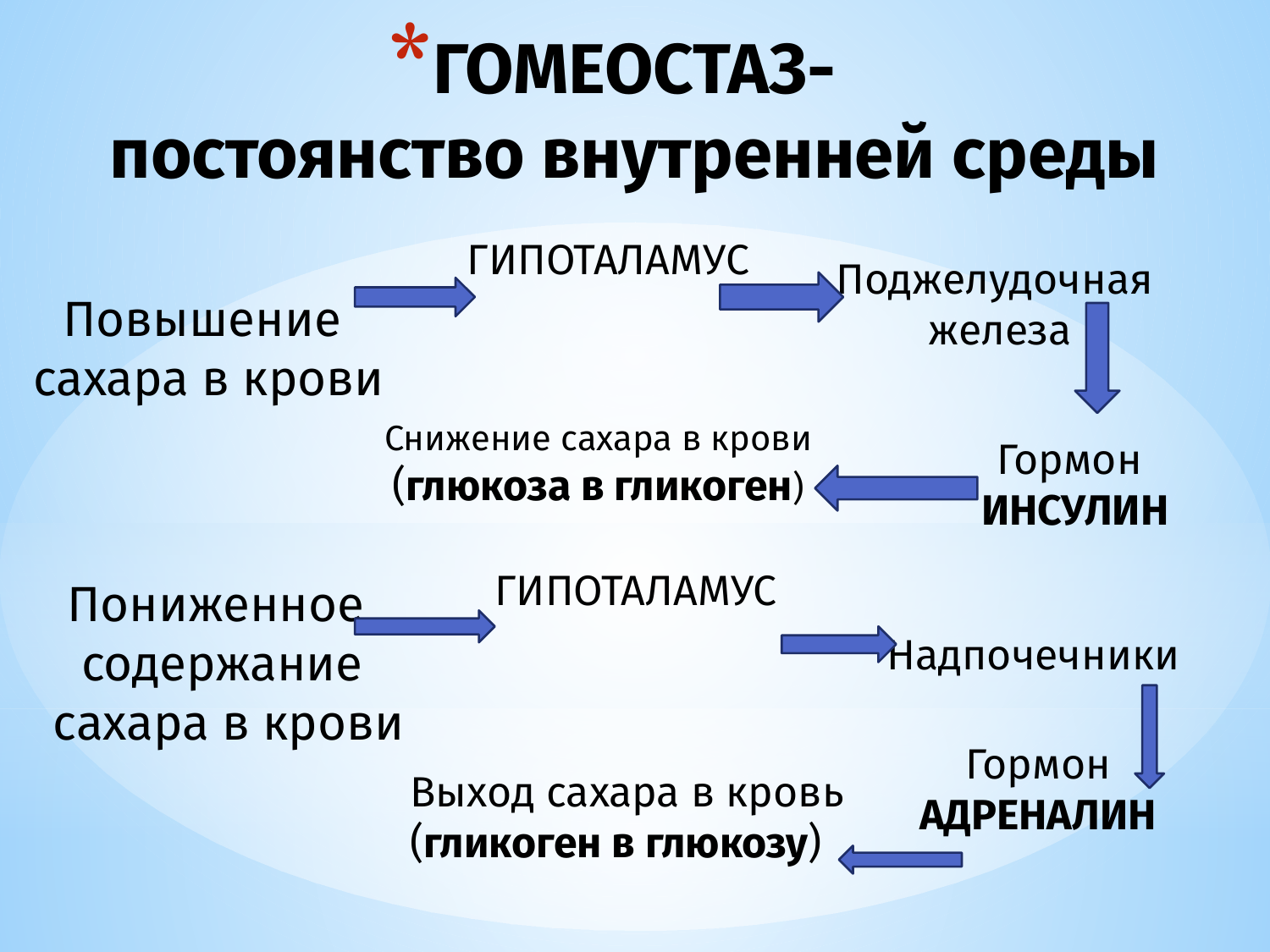

# ГОМЕОСТАЗ- постоянство внутренней среды
ГИПОТАЛАМУС
Поджелудочная
 железа

Повышение
 сахара в крови

Снижение сахара в крови
(глюкоза в гликоген)
Гормон
ИНСУЛИН

ГИПОТАЛАМУС
Пониженное
содержание
 сахара в крови

Надпочечники

Гормон
АДРЕНАЛИН
Выход сахара в кровь
(гликоген в глюкозу)